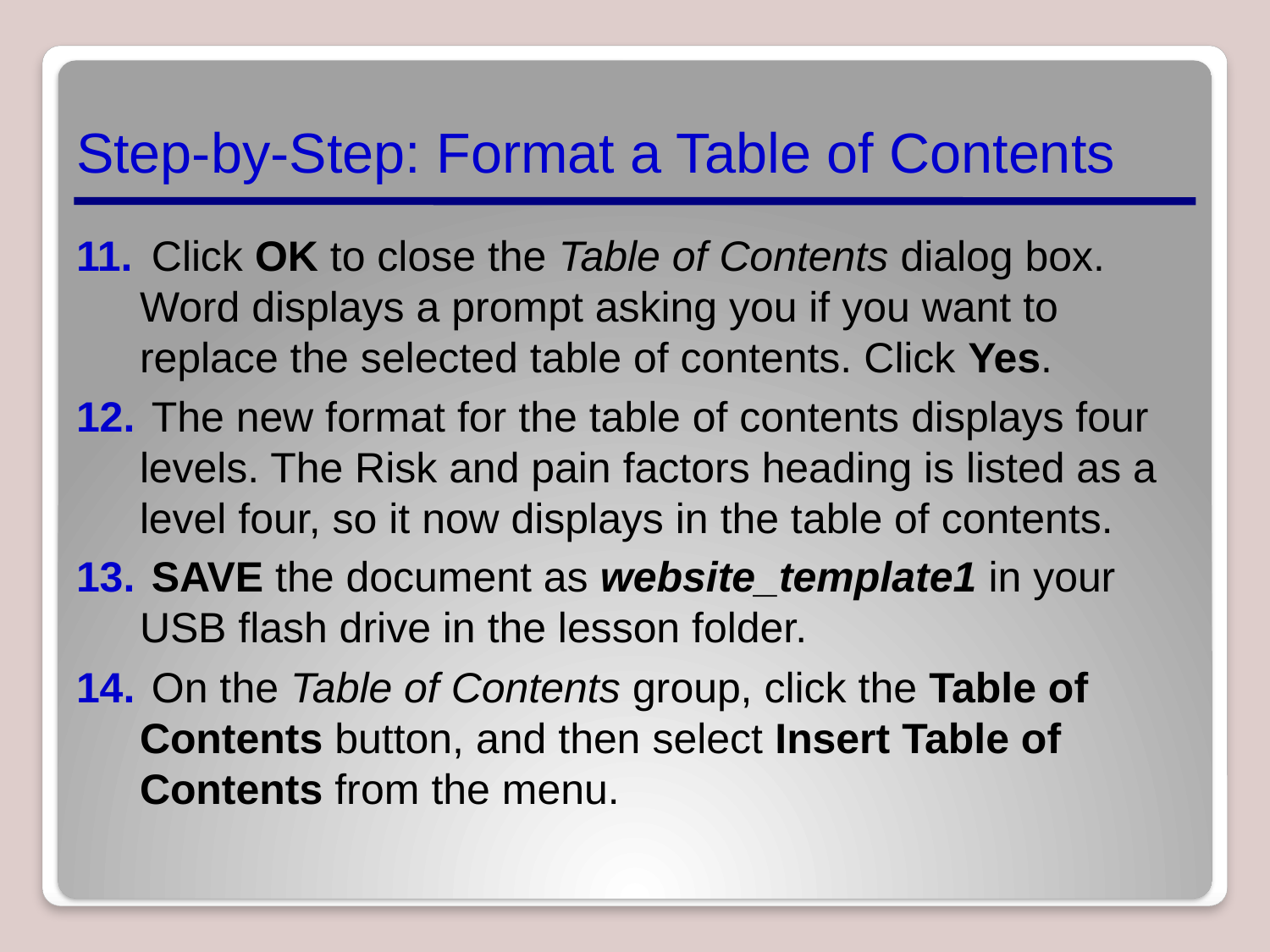

# Step-by-Step: Format a Table of Contents
 Click OK to close the Table of Contents dialog box. Word displays a prompt asking you if you want to replace the selected table of contents. Click Yes.
 The new format for the table of contents displays four levels. The Risk and pain factors heading is listed as a level four, so it now displays in the table of contents.
 SAVE the document as website_template1 in your USB flash drive in the lesson folder.
 On the Table of Contents group, click the Table of Contents button, and then select Insert Table of Contents from the menu.